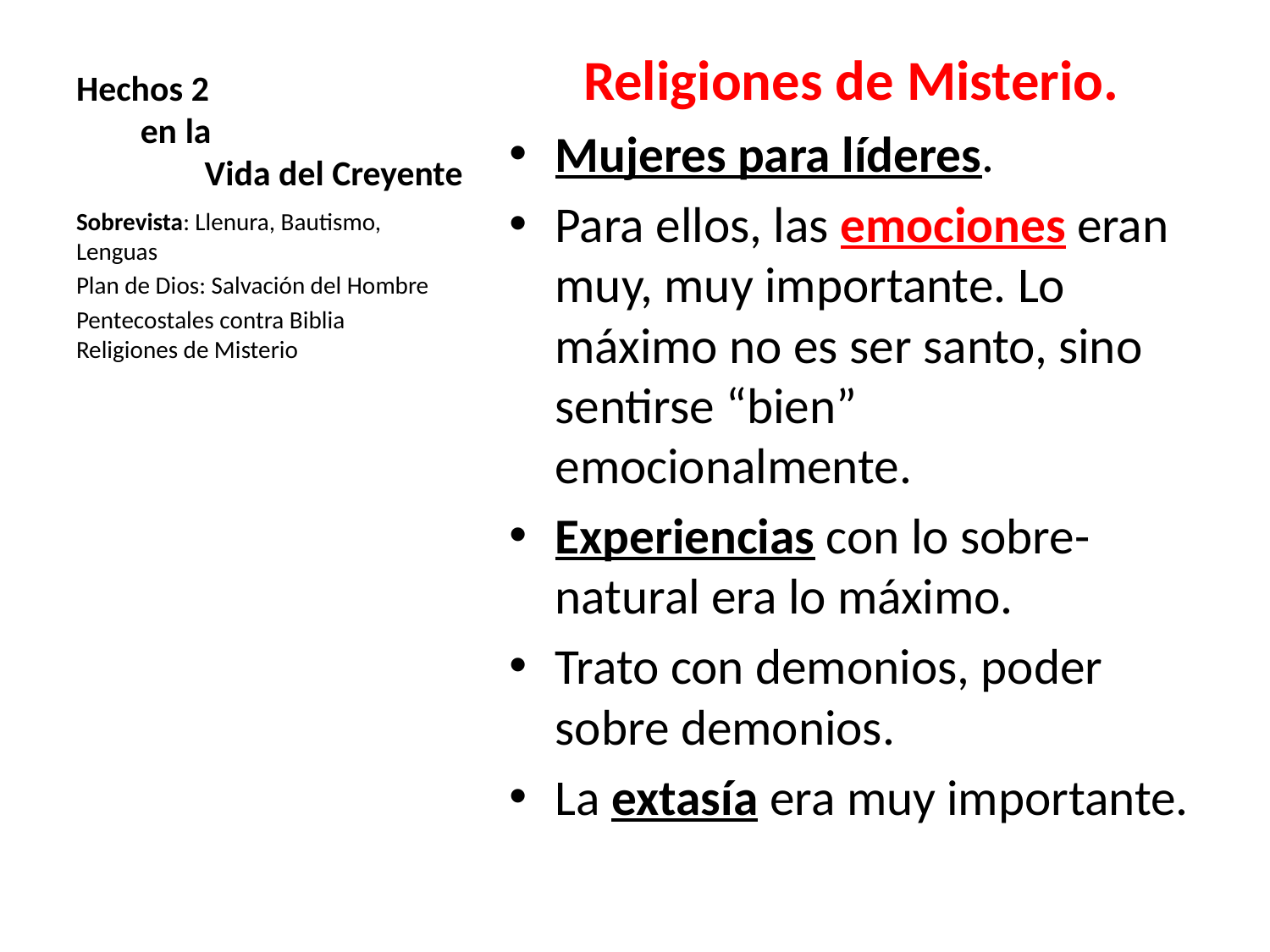

# Hechos 2 en la Vida del Creyente
Religiones de Misterio.
Mujeres para líderes.
Para ellos, las emociones eran muy, muy importante. Lo máximo no es ser santo, sino sentirse “bien” emocionalmente.
Experiencias con lo sobre-natural era lo máximo.
Trato con demonios, poder sobre demonios.
La extasía era muy importante.

Sobrevista: Llenura, Bautismo,  Lenguas
Plan de Dios: Salvación del Hombre
Pentecostales contra Biblia
Religiones de Misterio